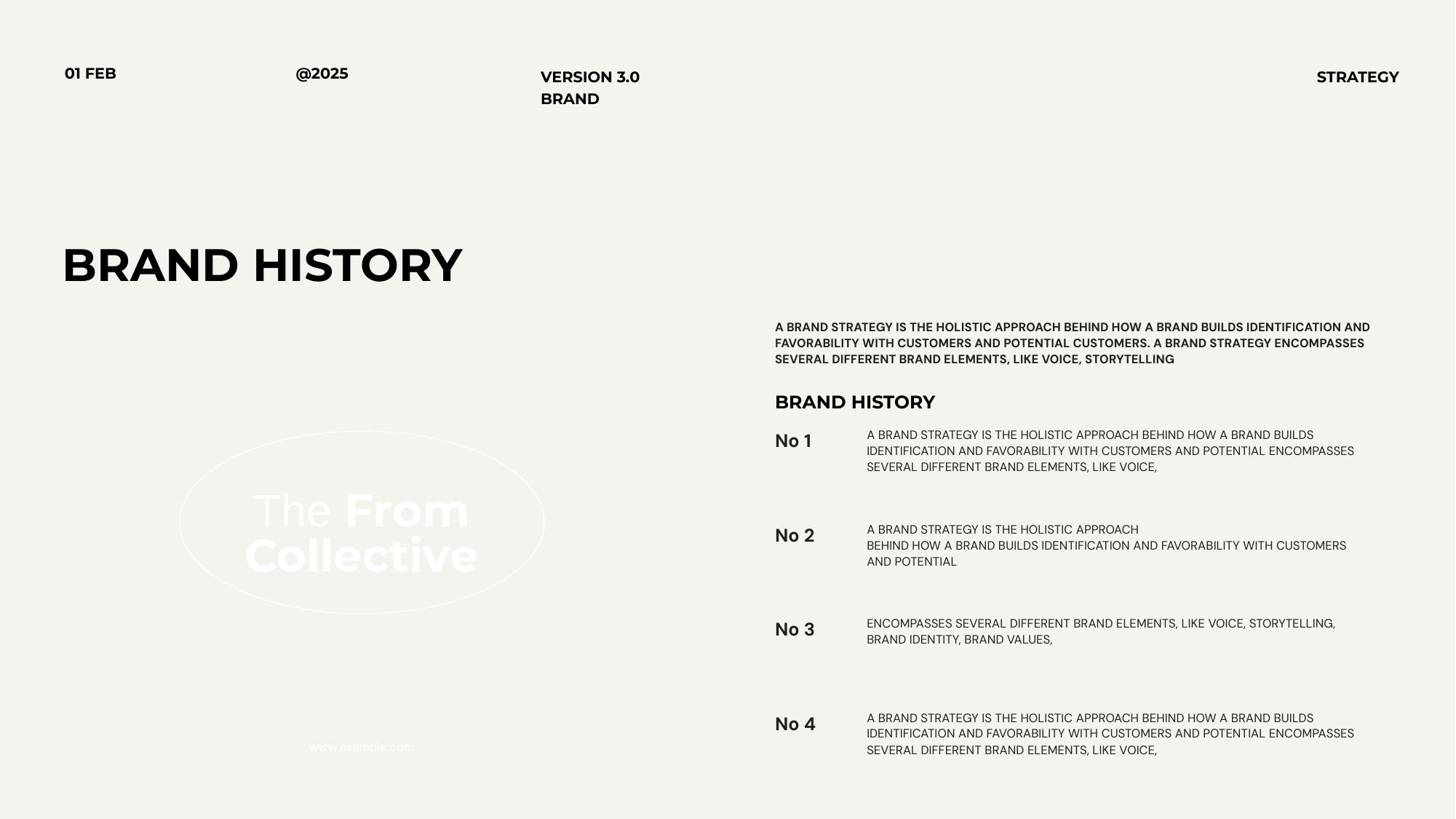

01 FEB
@2025
VERSION 3.0
BRAND
STRATEGY
BRAND HISTORY
BRAND HISTORY

A BRAND STRATEGY IS THE HOLISTIC APPROACH BEHIND HOW A BRAND BUILDS IDENTIFICATION AND FAVORABILITY WITH CUSTOMERS AND POTENTIAL CUSTOMERS. A BRAND STRATEGY ENCOMPASSES SEVERAL DIFFERENT BRAND ELEMENTS, LIKE VOICE, STORYTELLING
A BRAND STRATEGY IS THE HOLISTIC APPROACH BEHIND HOW A BRAND BUILDS IDENTIFICATION AND FAVORABILITY WITH CUSTOMERS AND POTENTIAL ENCOMPASSES SEVERAL DIFFERENT BRAND ELEMENTS, LIKE VOICE,
No 1

The From Collective
A BRAND STRATEGY IS THE HOLISTIC APPROACH
BEHIND HOW A BRAND BUILDS IDENTIFICATION AND FAVORABILITY WITH CUSTOMERS AND POTENTIAL
No 2
ENCOMPASSES SEVERAL DIFFERENT BRAND ELEMENTS, LIKE VOICE, STORYTELLING, BRAND IDENTITY, BRAND VALUES,
No 3
A BRAND STRATEGY IS THE HOLISTIC APPROACH BEHIND HOW A BRAND BUILDS IDENTIFICATION AND FAVORABILITY WITH CUSTOMERS AND POTENTIAL ENCOMPASSES SEVERAL DIFFERENT BRAND ELEMENTS, LIKE VOICE,
No 4
www.example.com